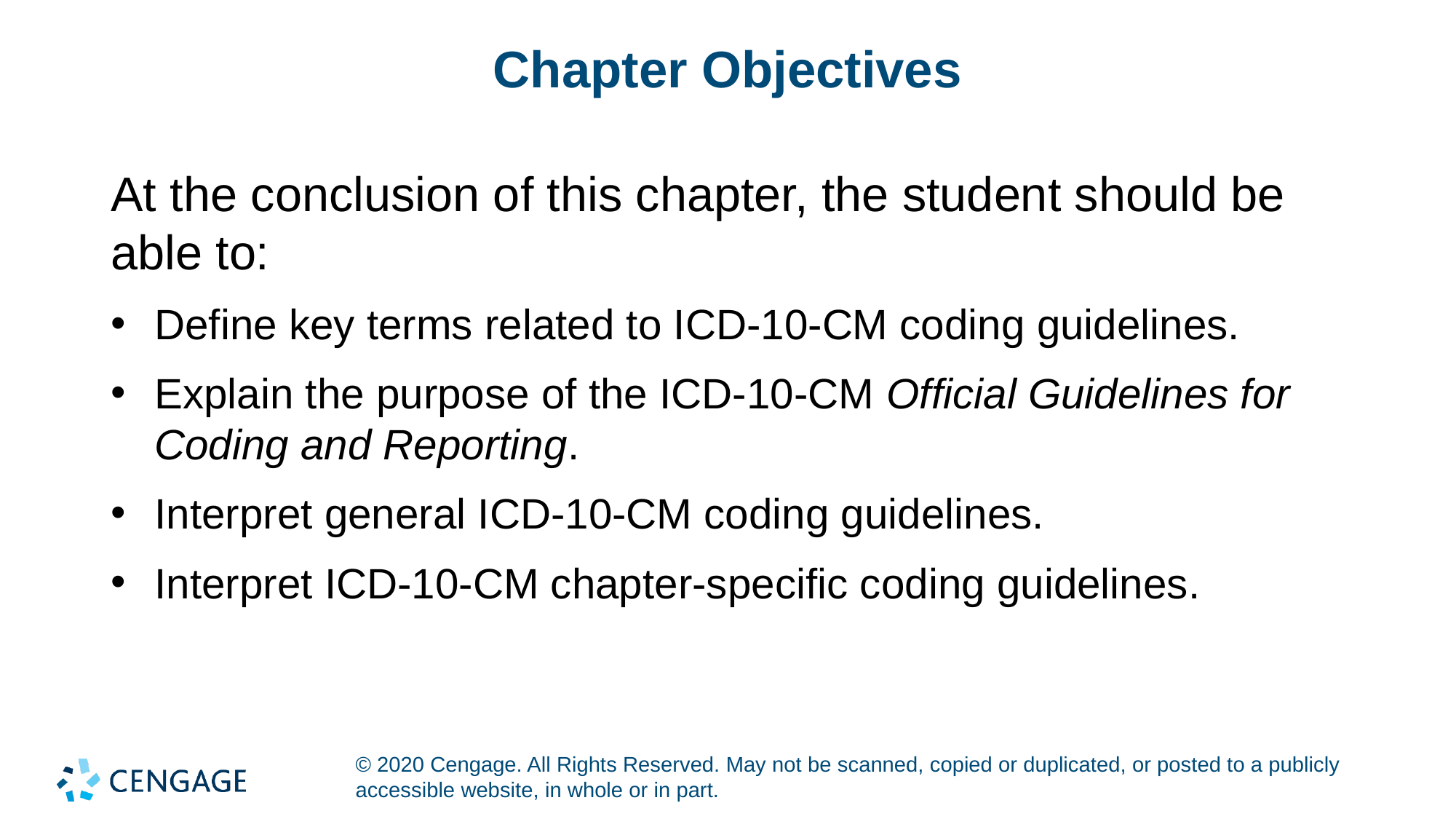

# Chapter Objectives
At the conclusion of this chapter, the student should be able to:
Define key terms related to ICD-10-CM coding guidelines.
Explain the purpose of the ICD-10-CM Official Guidelines for Coding and Reporting.
Interpret general ICD-10-CM coding guidelines.
Interpret ICD-10-CM chapter-specific coding guidelines.